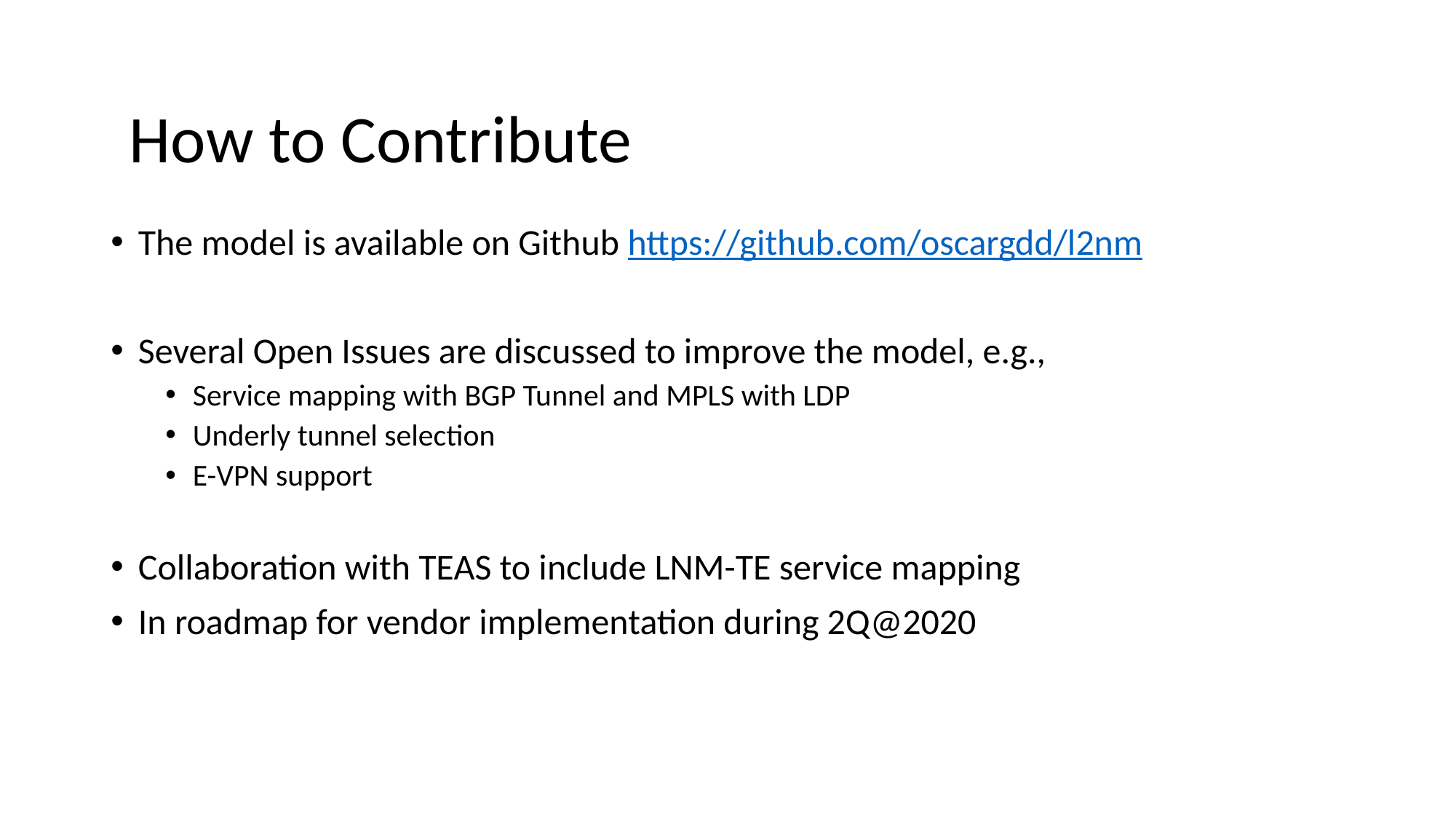

How to Contribute
The model is available on Github https://github.com/oscargdd/l2nm

Several Open Issues are discussed to improve the model, e.g.,
Service mapping with BGP Tunnel and MPLS with LDP
Underly tunnel selection
E-VPN support

Collaboration with TEAS to include LNM-TE service mapping
In roadmap for vendor implementation during 2Q@2020